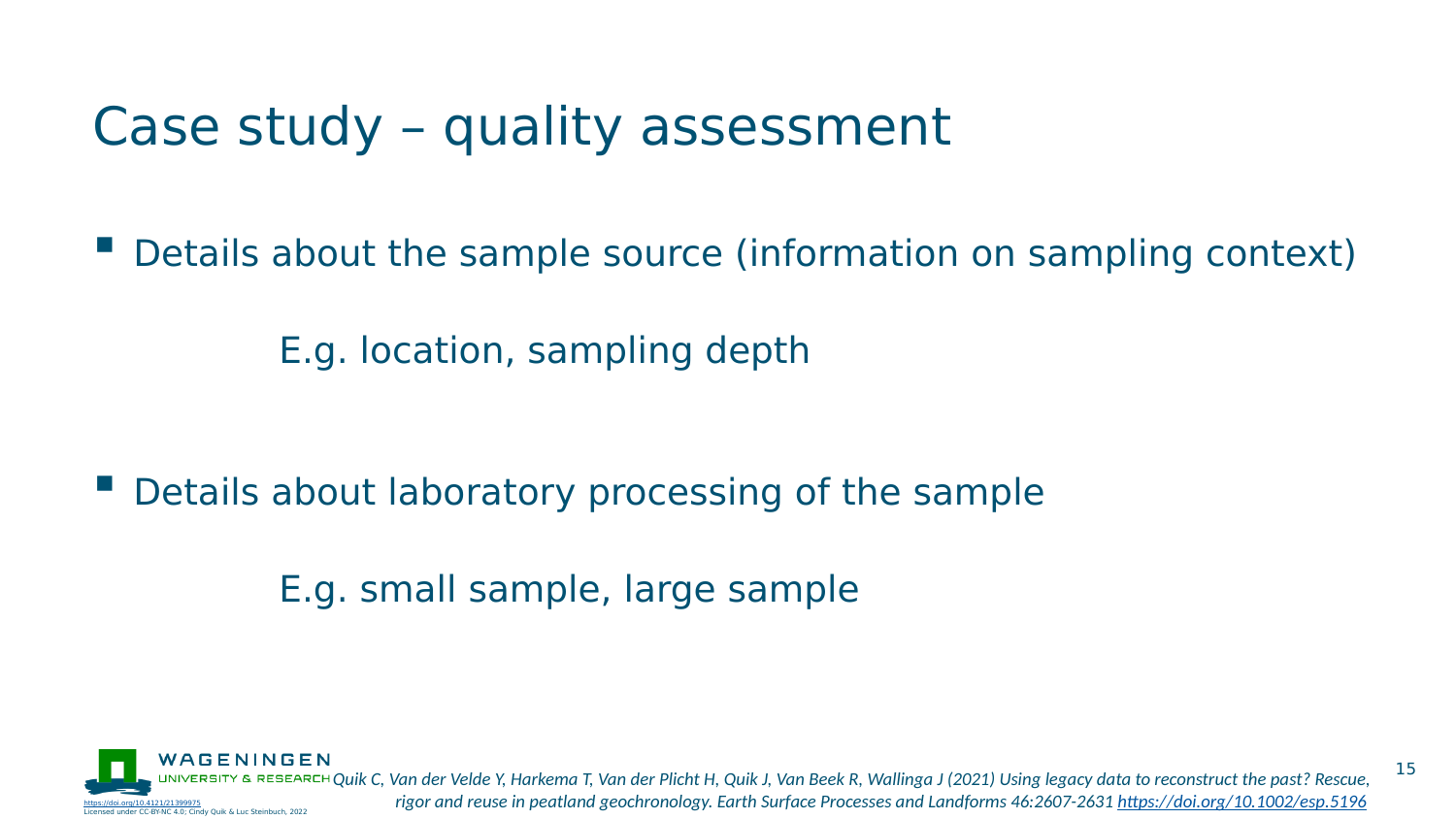

# Case study – quality assessment
Details about the sample source (information on sampling context)
	E.g. location, sampling depth

Details about laboratory processing of the sample
	E.g. small sample, large sample
15
Quik C, Van der Velde Y, Harkema T, Van der Plicht H, Quik J, Van Beek R, Wallinga J (2021) Using legacy data to reconstruct the past? Rescue, rigor and reuse in peatland geochronology. Earth Surface Processes and Landforms 46:2607-2631 https://doi.org/10.1002/esp.5196